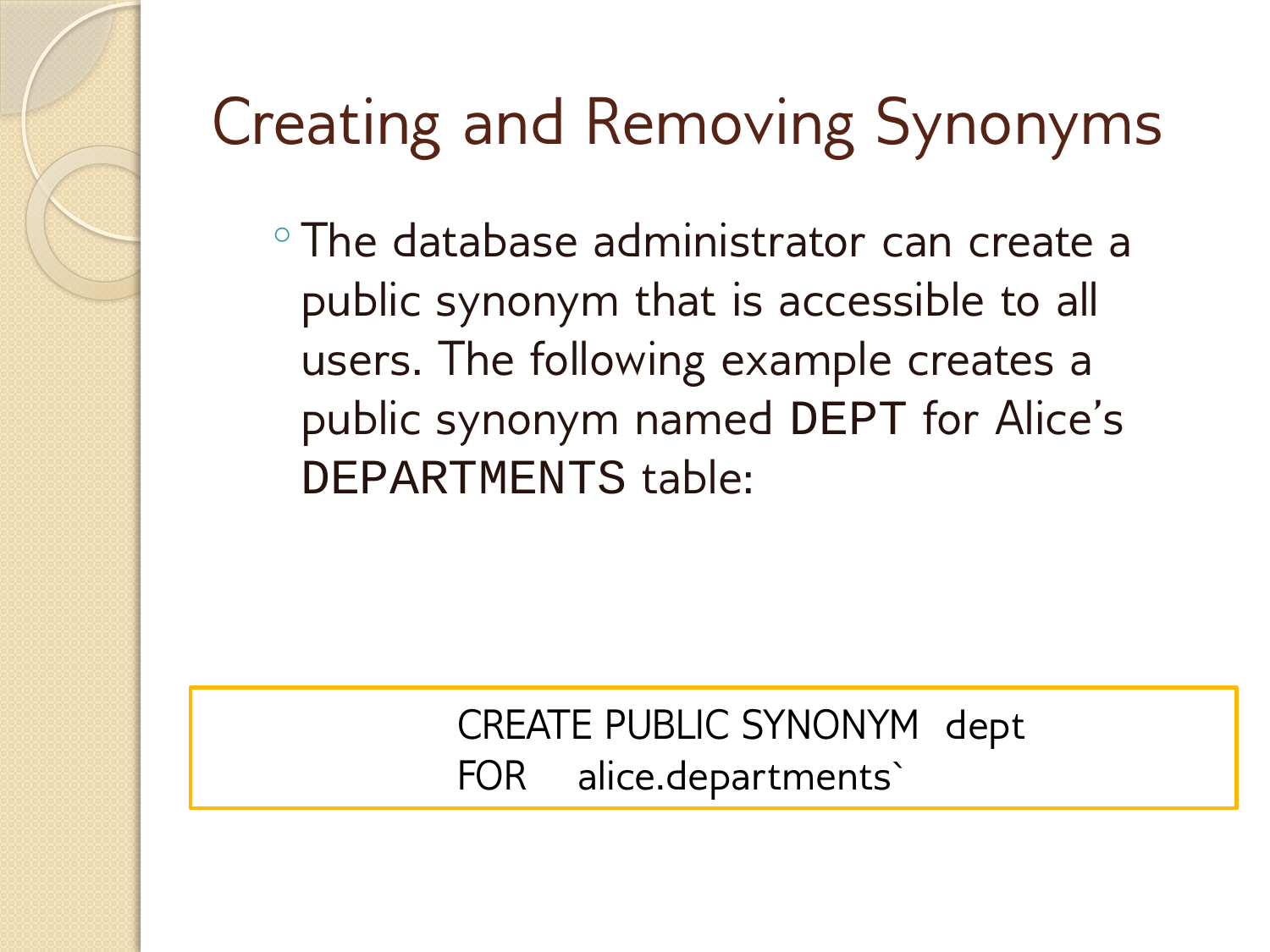

# Creating and Removing Synonyms
The database administrator can create a public synonym that is accessible to all users. The following example creates a public synonym named DEPT for Alice’s DEPARTMENTS table:
CREATE PUBLIC SYNONYM  dept
FOR    alice.departments`